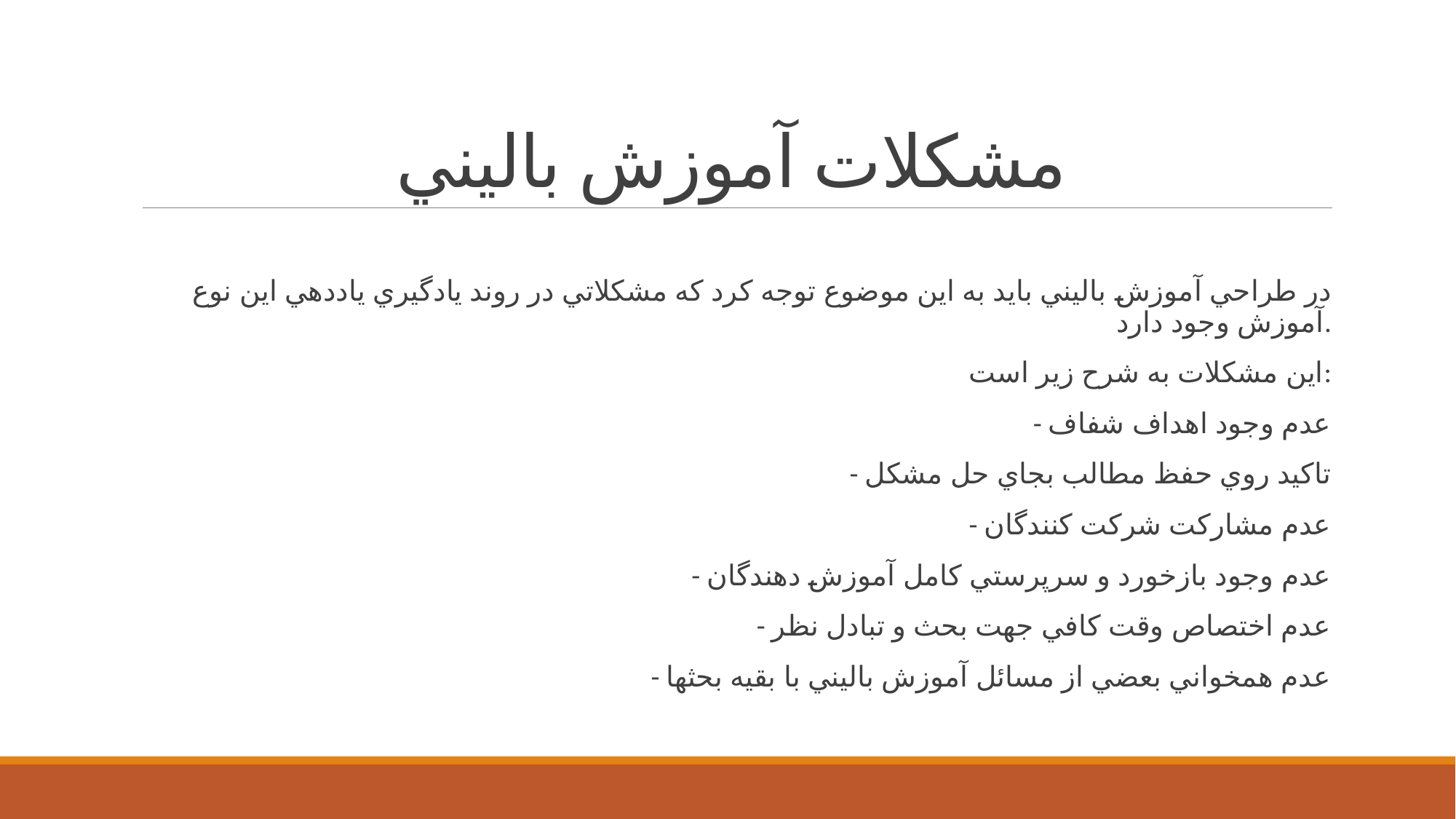

# مشكلات آموزش باليني

در طراحي آموزش باليني بايد به اين موضوع توجه كرد كه مشكلاتي در روند يادگيري ياددهي اين نوع آموزش وجود دارد.
 اين مشكلات به شرح زير است:
- عدم وجود اهداف شفاف
- تاكيد روي حفظ مطالب بجاي حل مشكل
- عدم مشاركت شركت كنندگان
- عدم وجود بازخورد و سرپرستي كامل آموزش دهندگان
- عدم اختصاص وقت كافي جهت بحث و تبادل نظر
- عدم همخواني بعضي از مسائل آموزش باليني با بقيه بحثها